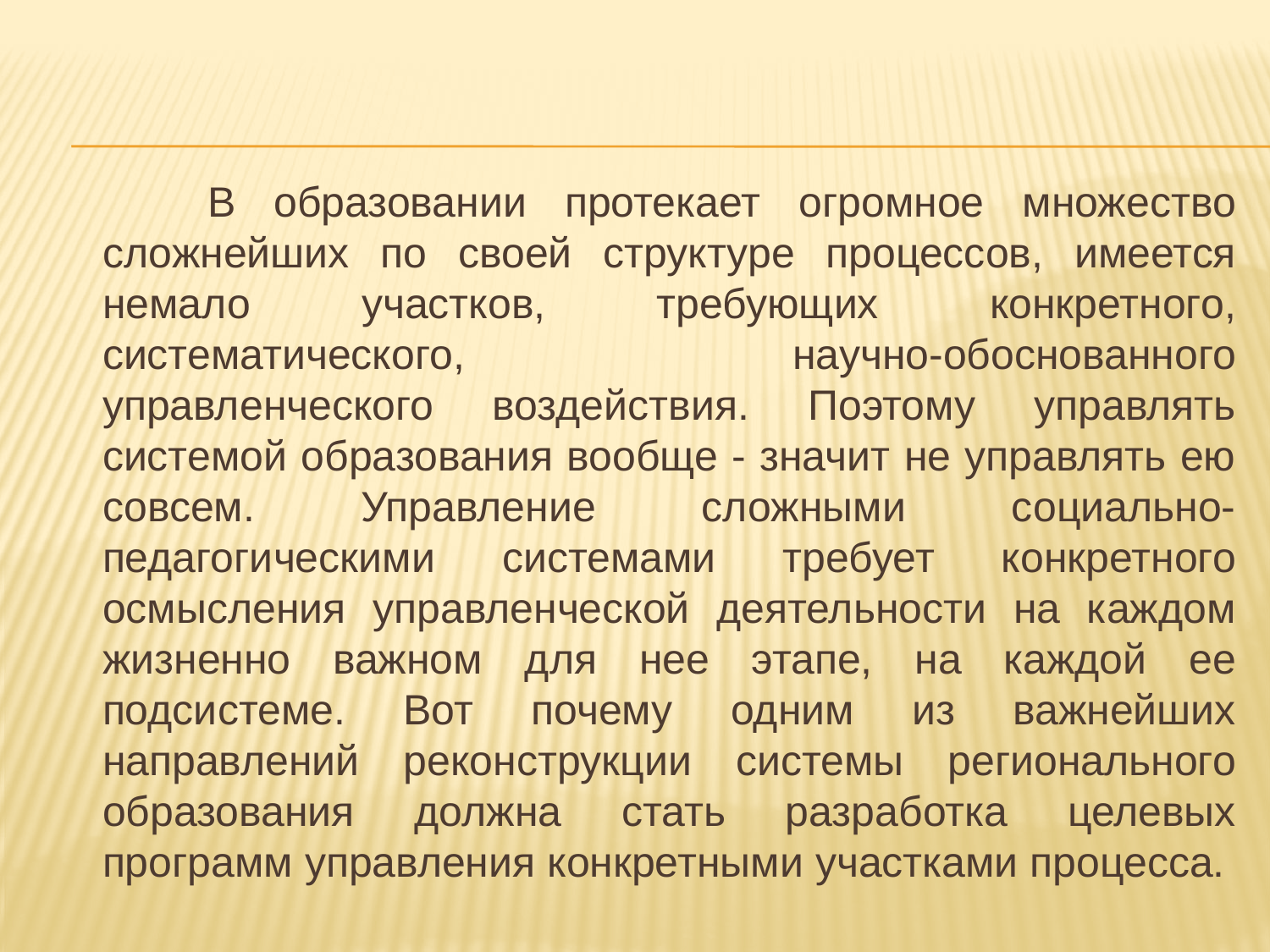

#
    В образовании протекает огромное множество сложнейших по своей структуре процессов, имеется немало участков, требующих конкретного, систематического, научно-обоснованного управленческого воздействия. Поэтому управлять системой образования вообще - значит не управлять ею совсем. Управление сложными социально-педагогическими системами требует конкретного осмысления управленческой деятельности на каждом жизненно важном для нее этапе, на каждой ее подсистеме. Вот почему одним из важнейших направлений реконструкции системы регионального образования должна стать разработка целевых программ управления конкретными участками процесса.